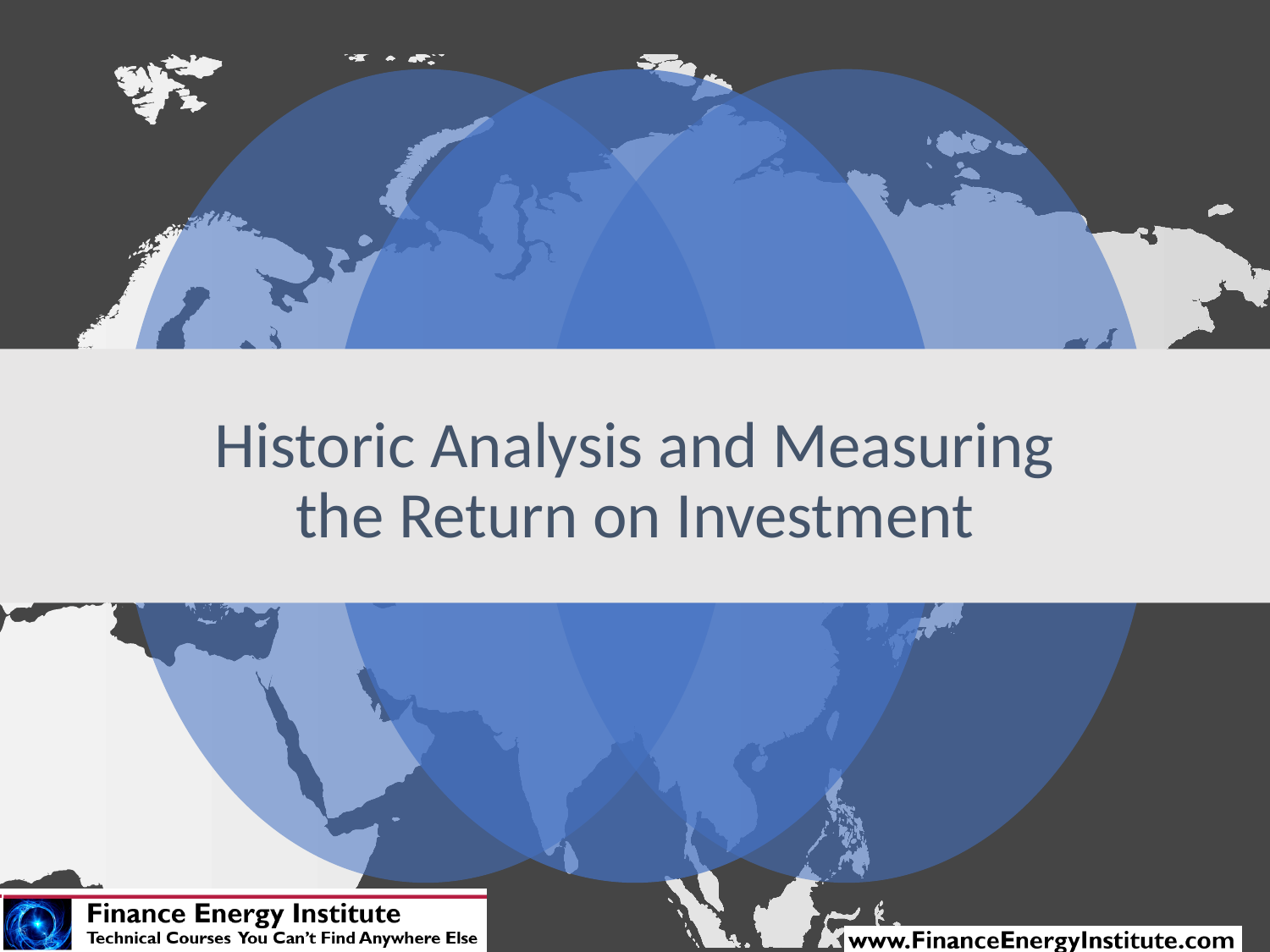

# Historic Analysis and Measuring the Return on Investment